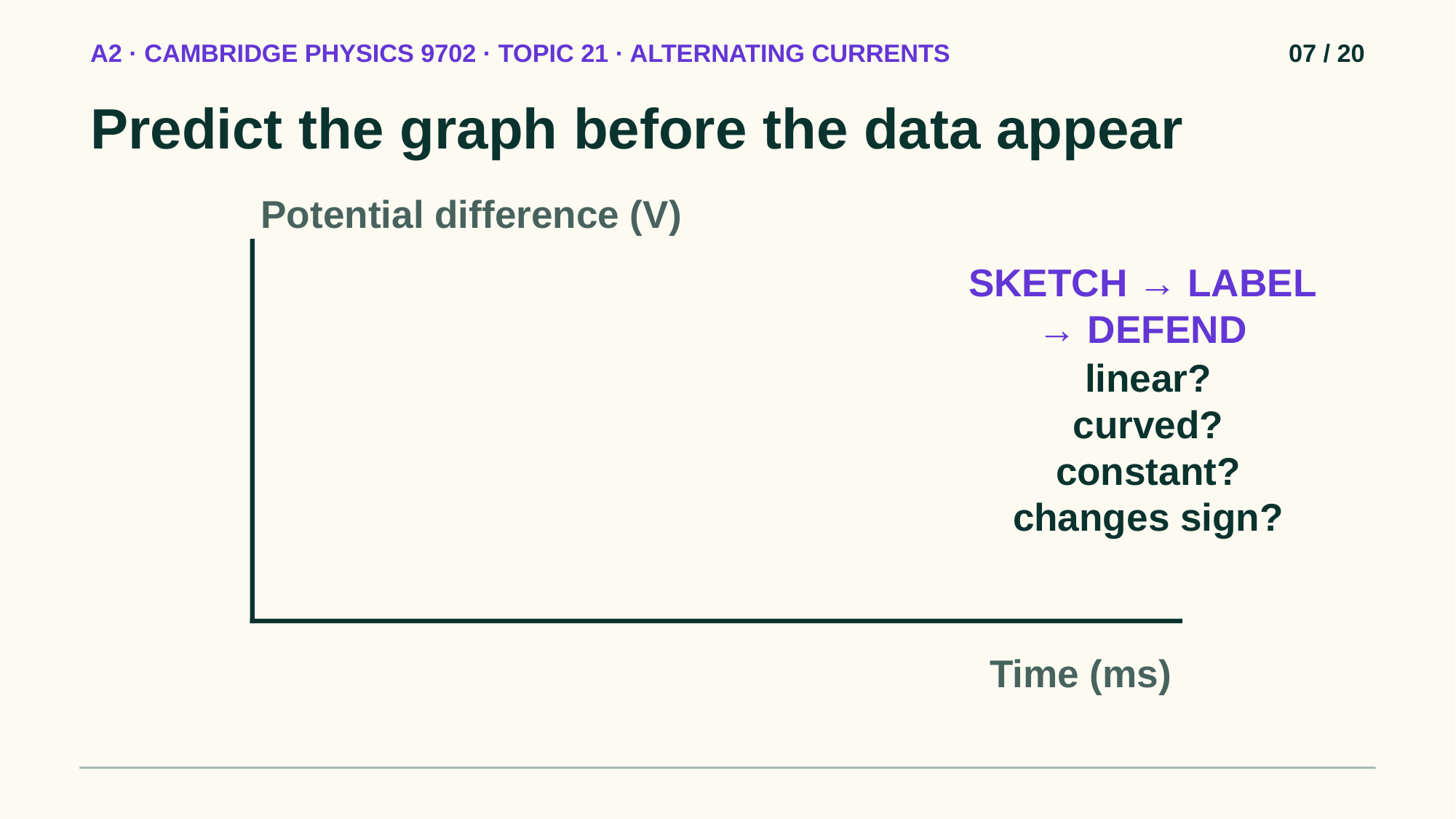

A2 · CAMBRIDGE PHYSICS 9702 · TOPIC 21 · ALTERNATING CURRENTS
07 / 20
Predict the graph before the data appear
Potential difference (V)

SKETCH → LABEL → DEFEND
linear?
curved?
constant?
changes sign?

Time (ms)